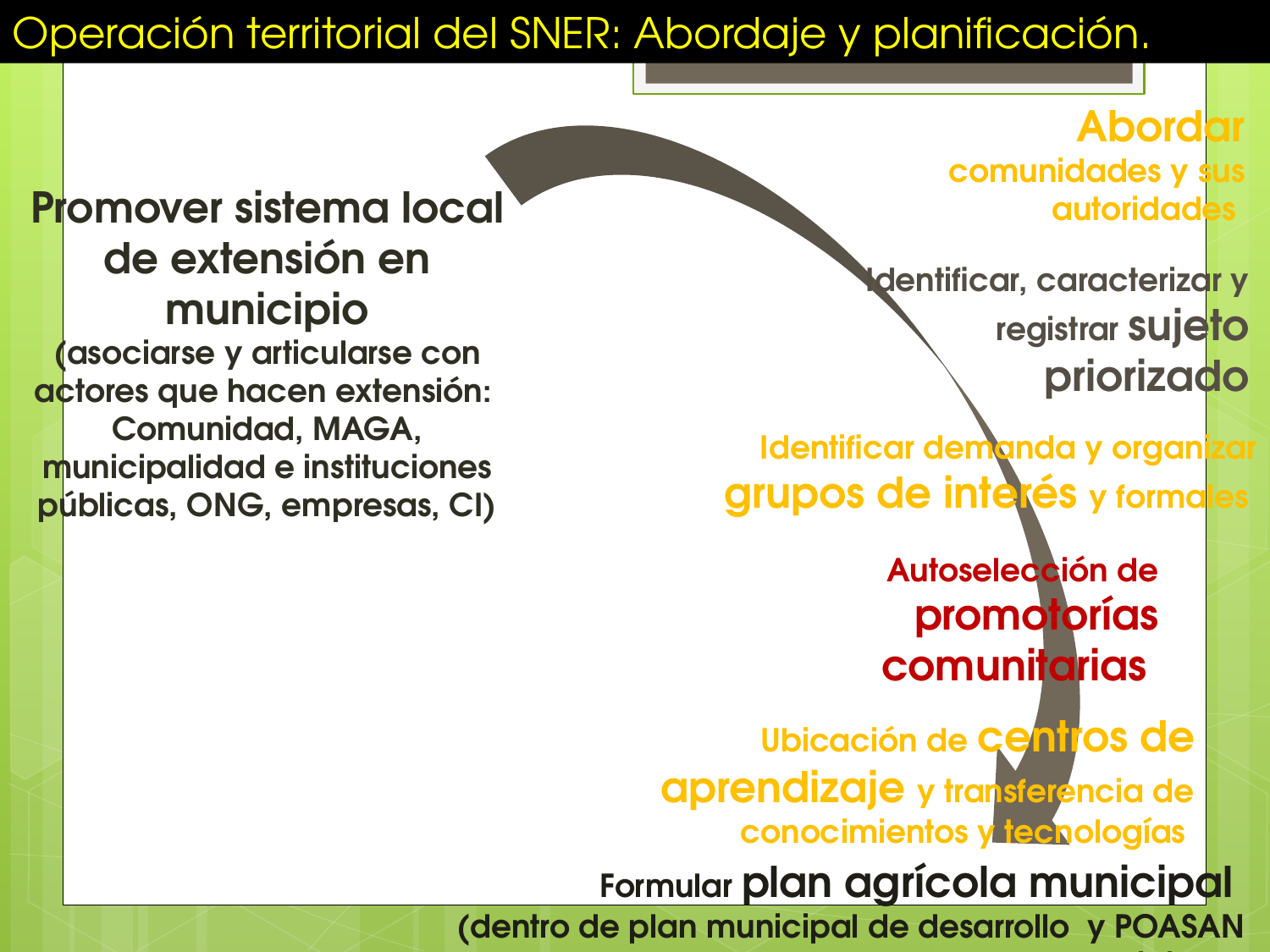

Operación territorial del SNER: Abordaje y planificación.

Abordar comunidades y sus autoridades
Promover sistema local de extensión en municipio
(asociarse y articularse con actores que hacen extensión:  Comunidad, MAGA, municipalidad e instituciones públicas, ONG, empresas, CI)
Identificar, caracterizar y registrar sujeto priorizado
Identificar demanda y organizar grupos de interés y formales
Autoselección de promotorías comunitarias
Ubicación de centros de aprendizaje y transferencia de conocimientos y tecnologías
Formular plan agrícola municipal
(dentro de plan municipal de desarrollo  y POASAN municipal)